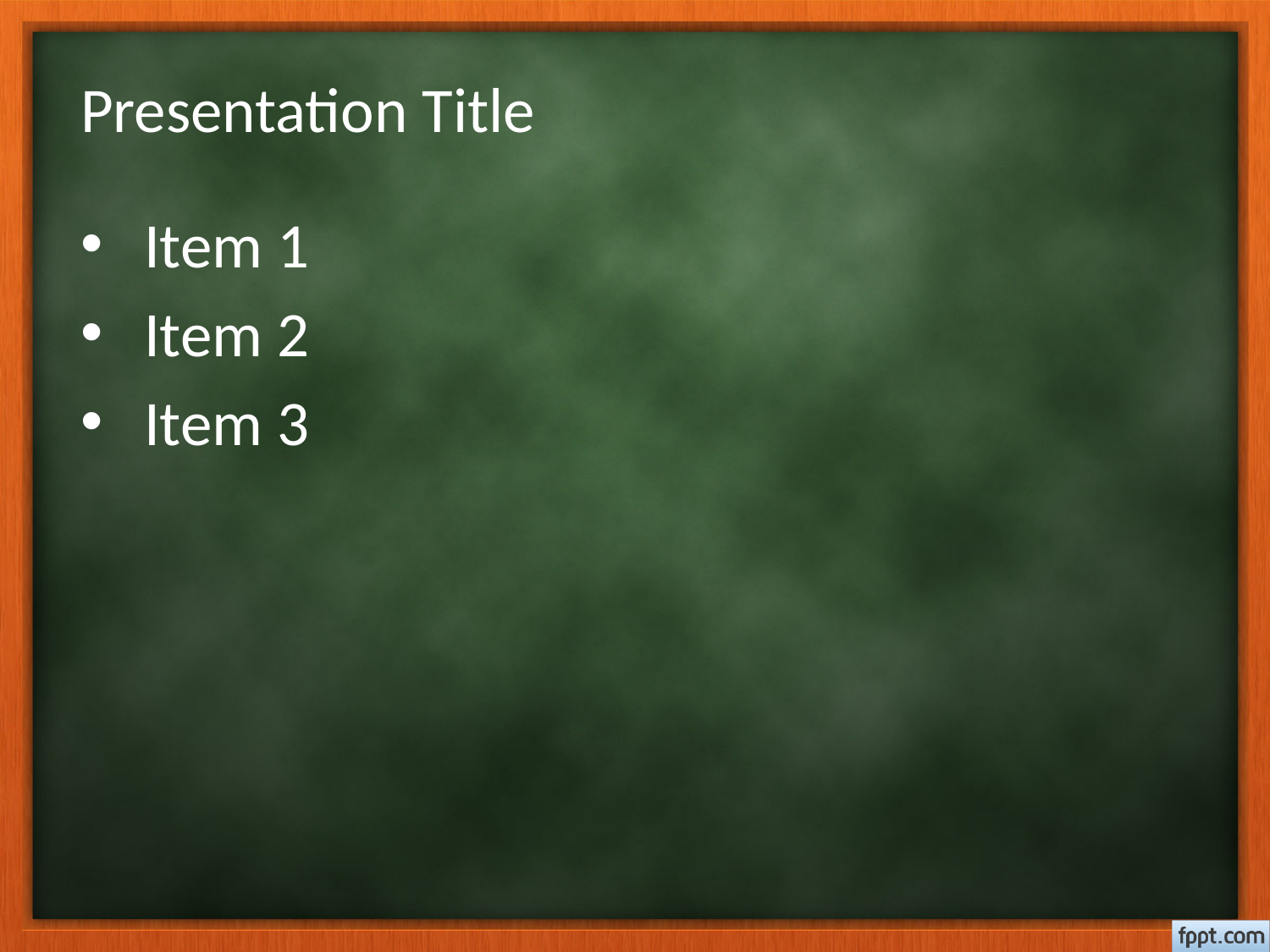

# Presentation Title
Item 1
Item 2
Item 3